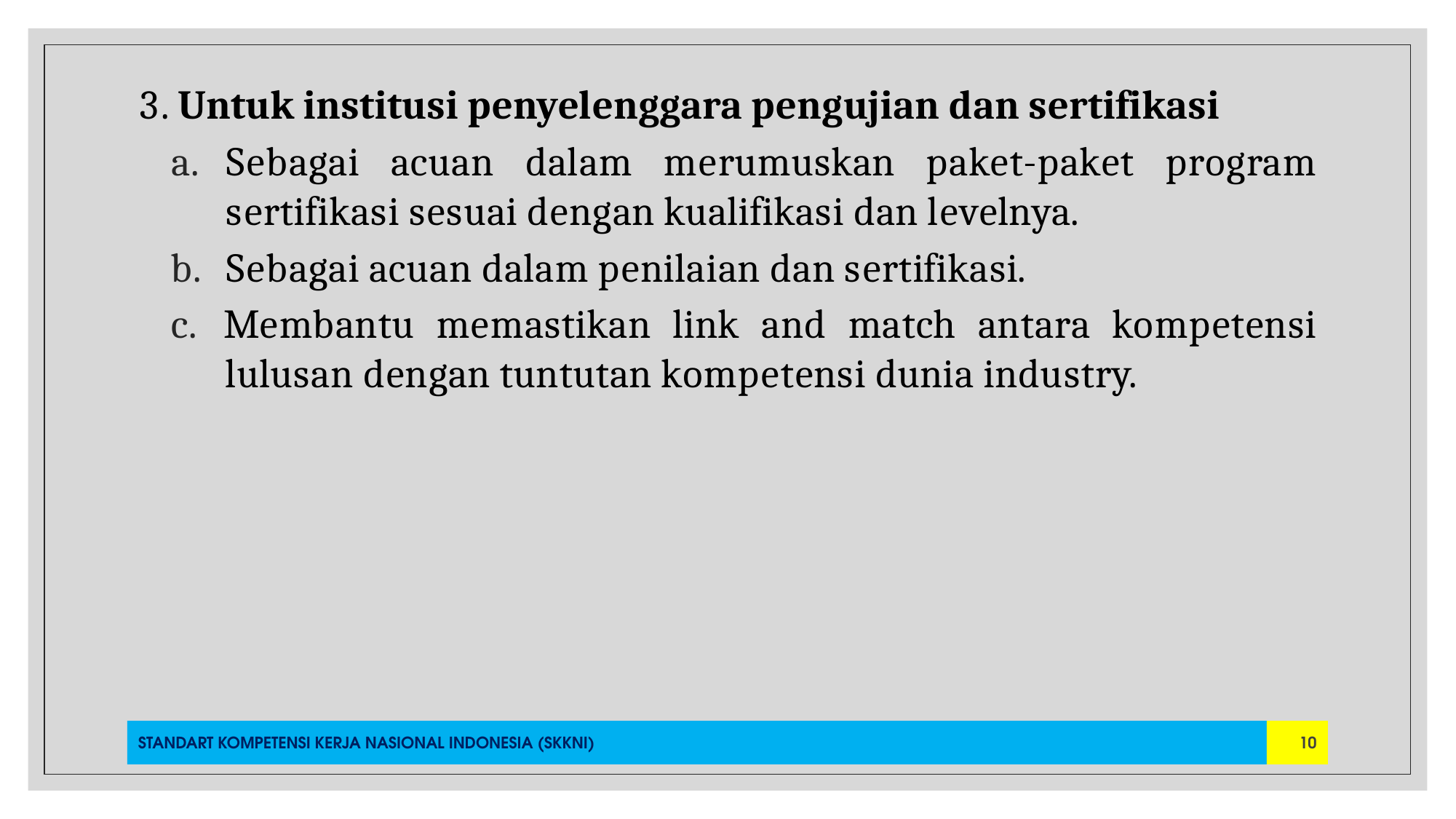

3. Untuk institusi penyelenggara pengujian dan sertifikasi
Sebagai acuan dalam merumuskan paket-paket program sertifikasi sesuai dengan kualifikasi dan levelnya.
Sebagai acuan dalam penilaian dan sertifikasi.
Membantu memastikan link and match antara kompetensi lulusan dengan tuntutan kompetensi dunia industry.

STANDART KOMPETENSI KERJA NASIONAL INDONESIA (SKKNI)
10